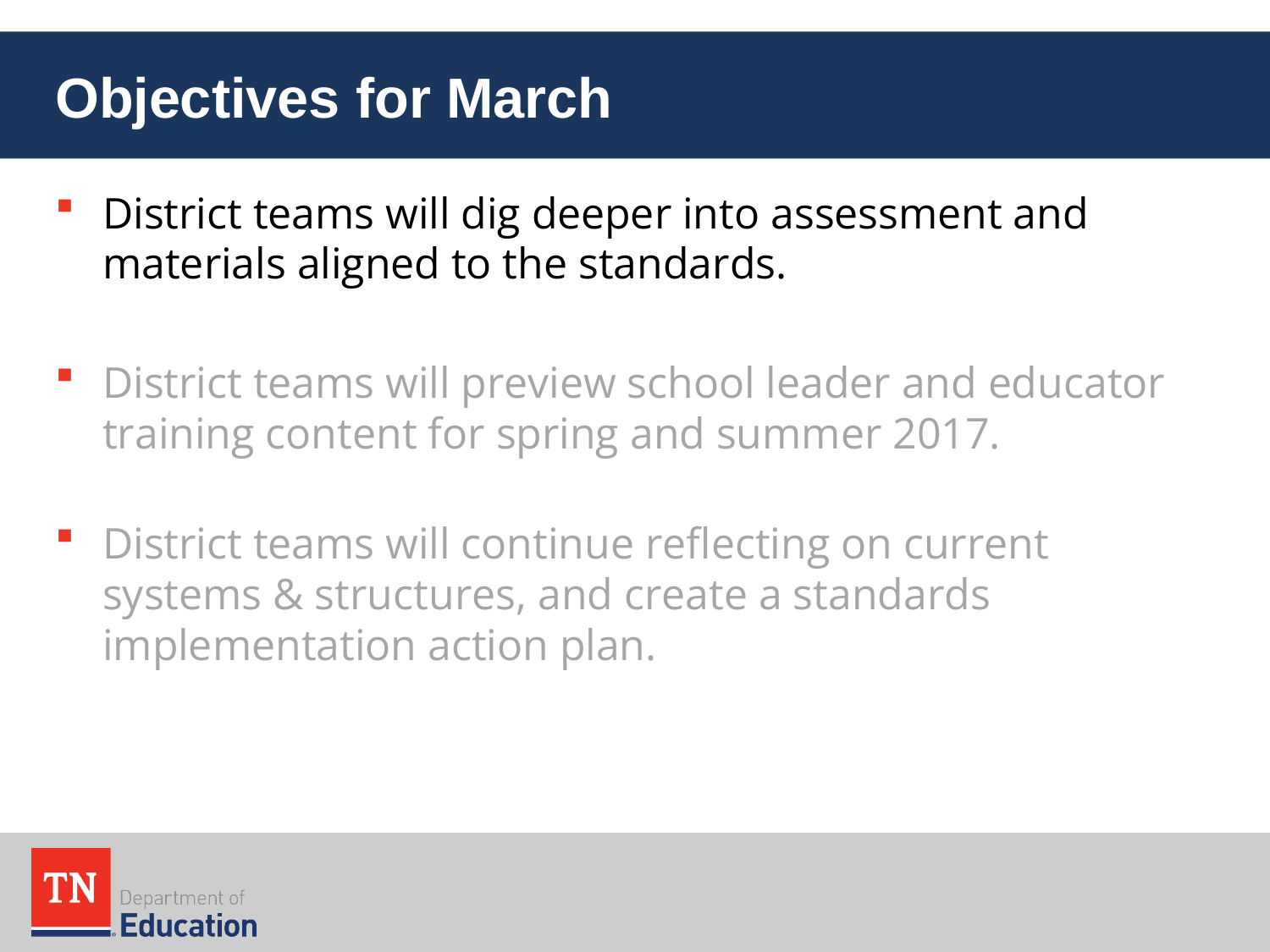

# Objectives for March
District teams will dig deeper into assessment and materials aligned to the standards.

District teams will preview school leader and educator training content for spring and summer 2017.
District teams will continue reflecting on current systems & structures, and create a standards implementation action plan.